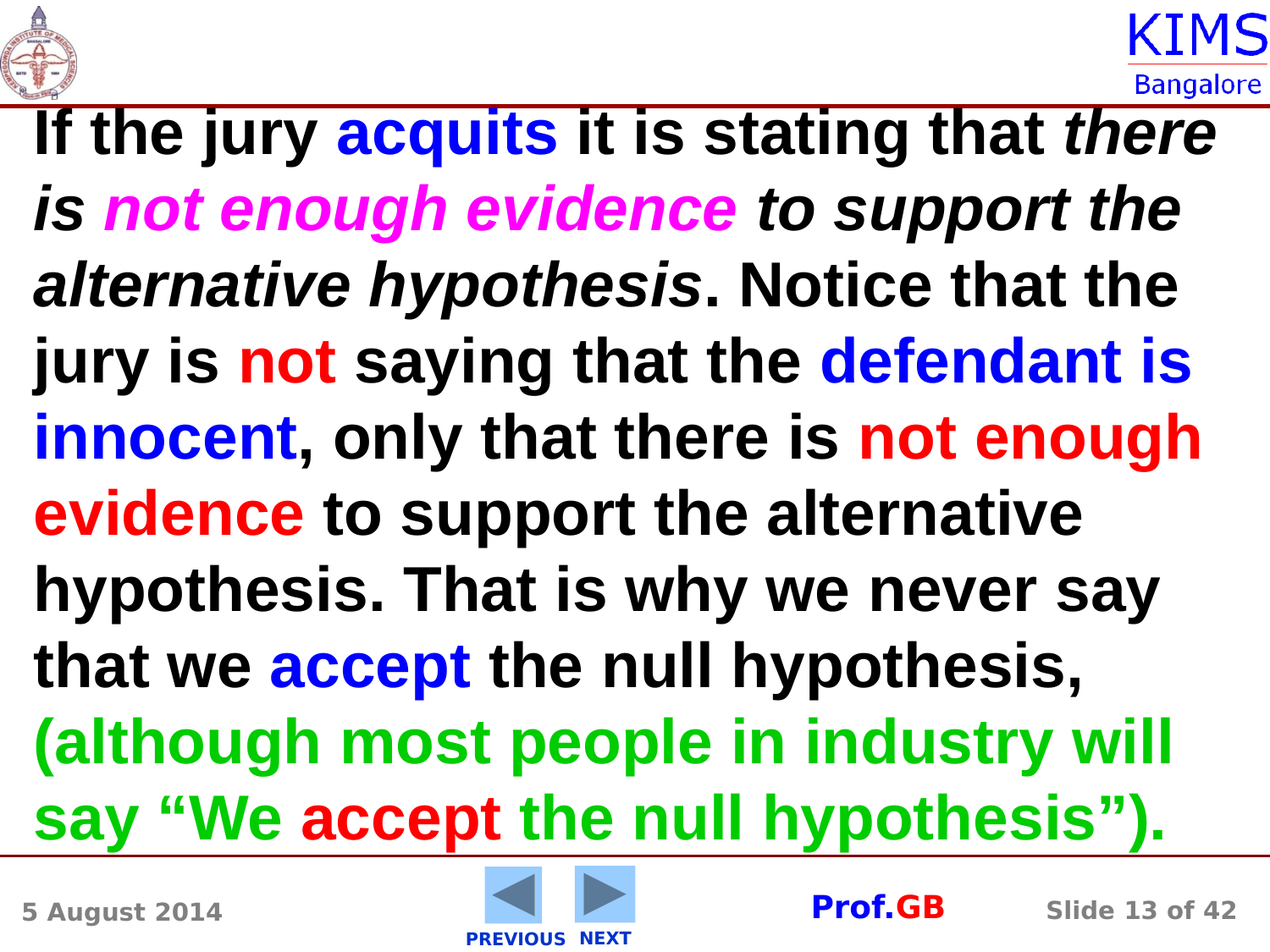

If the jury acquits it is stating that there is not enough evidence to support the alternative hypothesis. Notice that the jury is not saying that the defendant is innocent, only that there is not enough evidence to support the alternative hypothesis. That is why we never say that we accept the null hypothesis, (although most people in industry will say “We accept the null hypothesis”).
5 August 2014